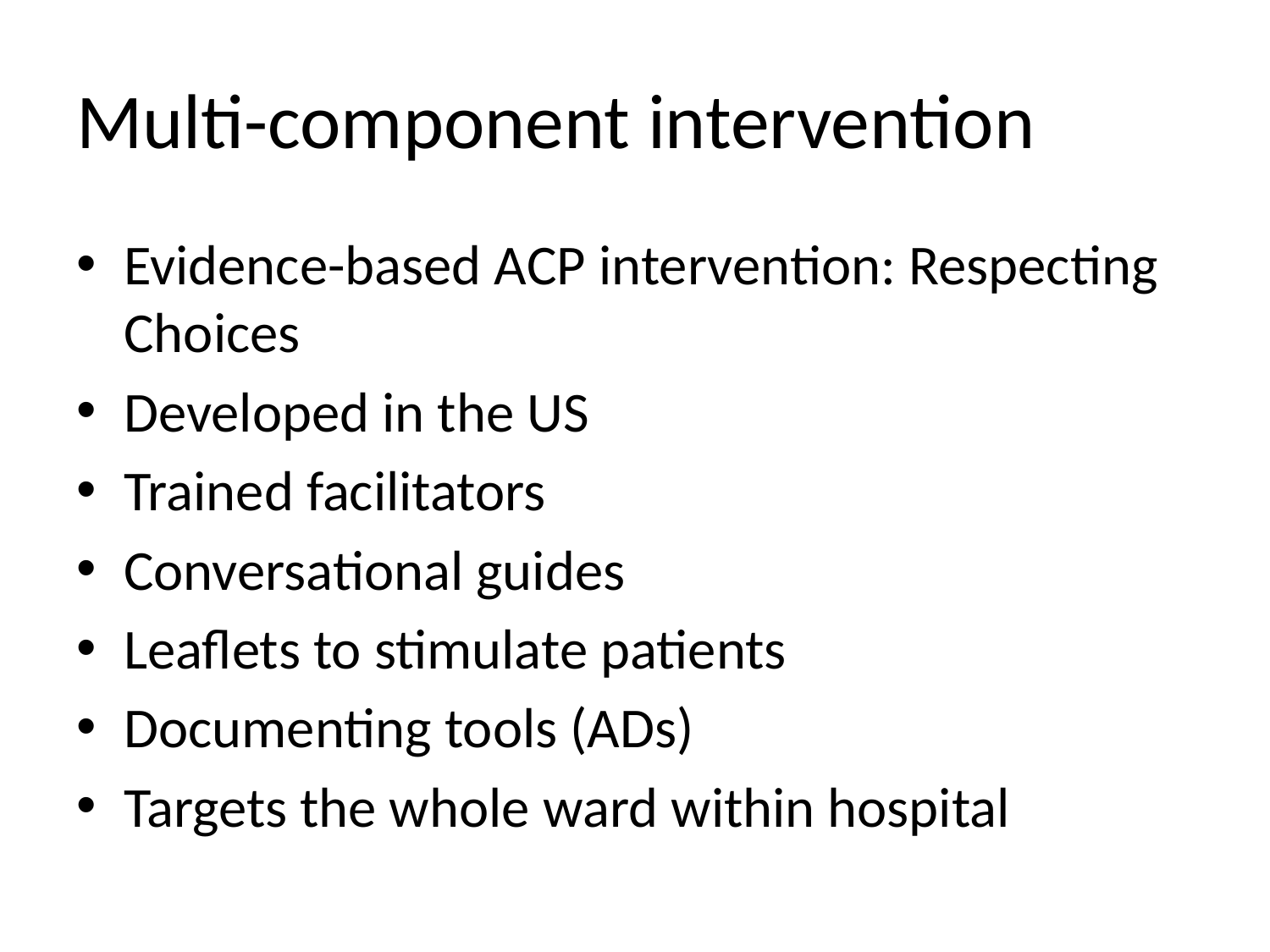

# Multi-component intervention
Evidence-based ACP intervention: Respecting Choices
Developed in the US
Trained facilitators
Conversational guides
Leaflets to stimulate patients
Documenting tools (ADs)
Targets the whole ward within hospital